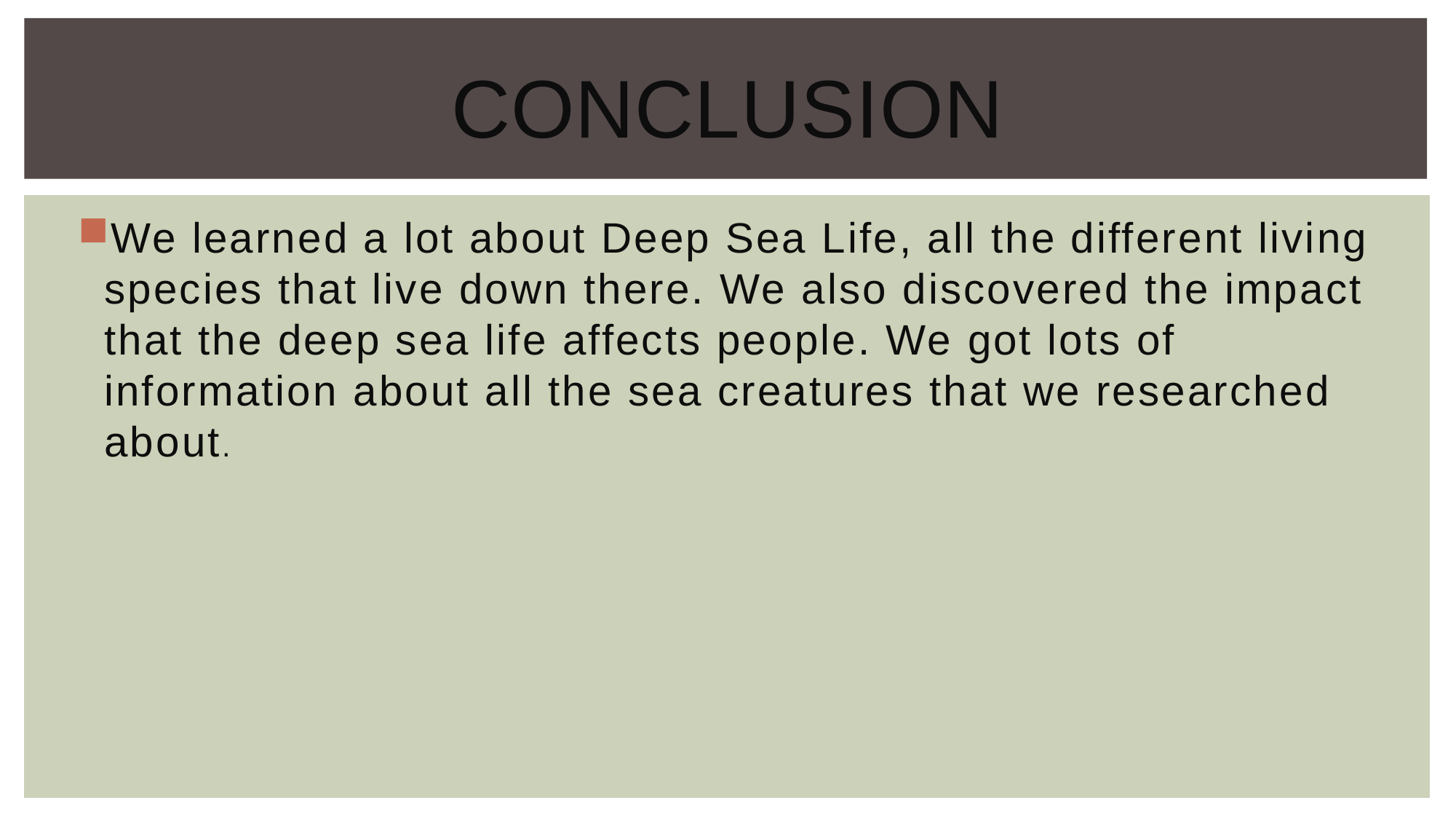

# Conclusion
We learned a lot about Deep Sea Life, all the different living species that live down there. We also discovered the impact that the deep sea life affects people. We got lots of information about all the sea creatures that we researched about.